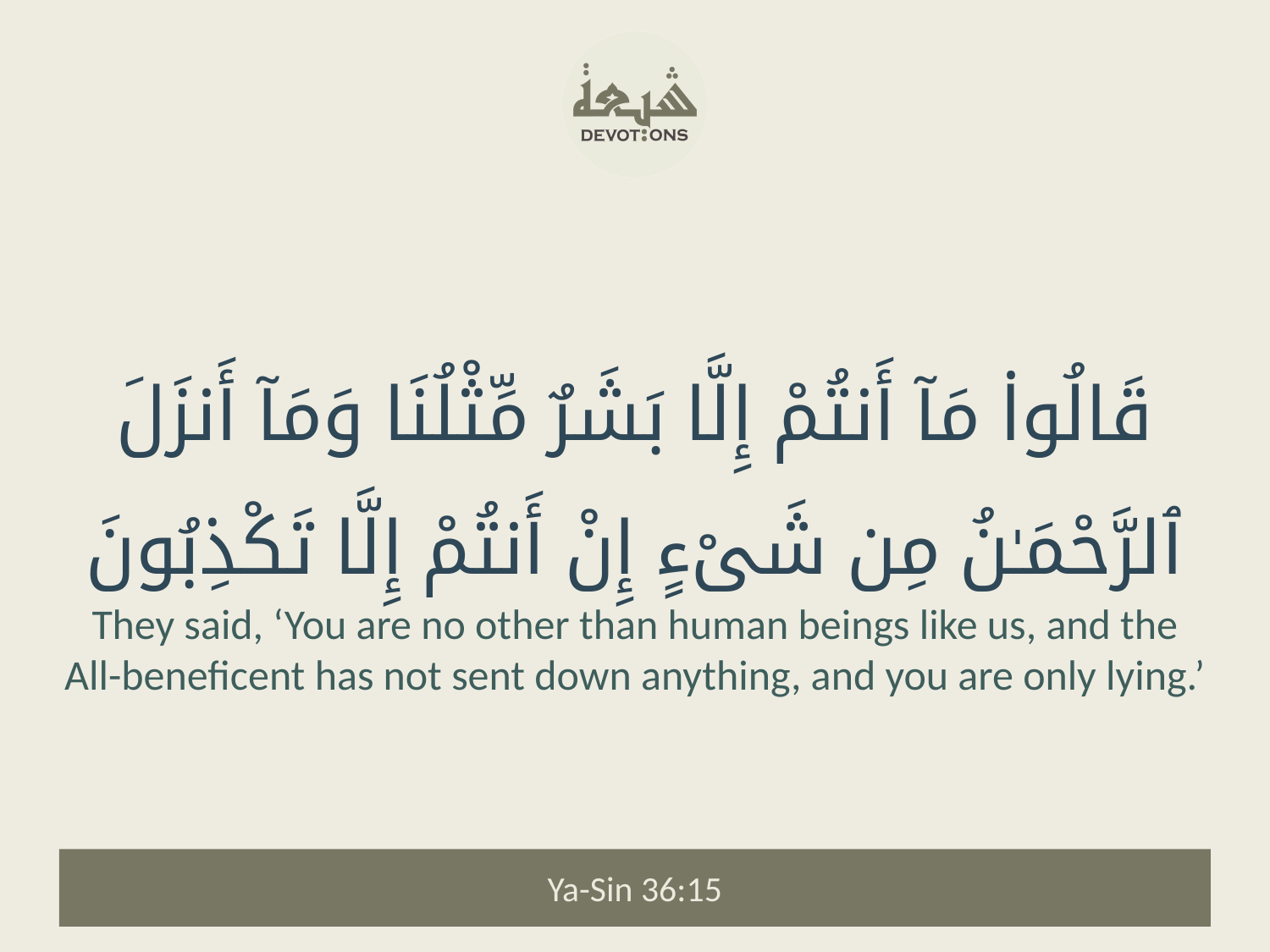

قَالُوا۟ مَآ أَنتُمْ إِلَّا بَشَرٌ مِّثْلُنَا وَمَآ أَنزَلَ ٱلرَّحْمَـٰنُ مِن شَىْءٍ إِنْ أَنتُمْ إِلَّا تَكْذِبُونَ
They said, ‘You are no other than human beings like us, and the All-beneficent has not sent down anything, and you are only lying.’
Ya-Sin 36:15